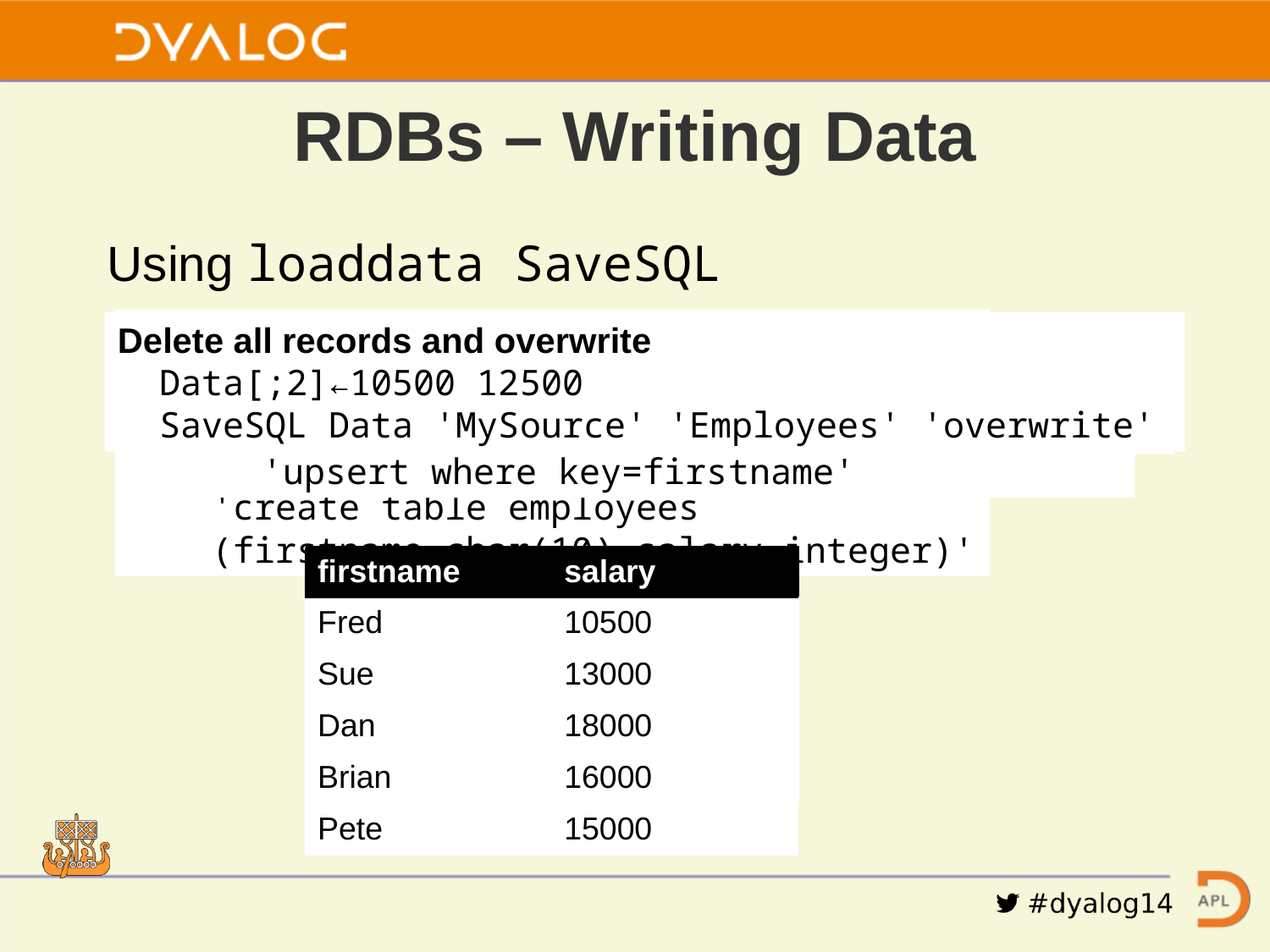

# RDBs – Writing Data
Using loaddata SaveSQL

Create a new table
  Data←2 2⍴'Fred' 10000 'Sue' 12000
  SaveSQL Data 'MySource' 'Employees'
    'create table employees
    (firstname char(10),salary integer)'
Delete all records and overwrite
  Data[;2]←10500 12500
  SaveSQL Data 'MySource' 'Employees' 'overwrite'
Insert new records
  Data←2 2⍴'Dan' 18000 'Brian' 16000
  SaveSQL Data 'MySource' 'Employees' 'insert'
Update/Insert based on 1st column
  Data←2 2⍴'Sue' 13000 'Pete' 15000
  SaveSQL Data 'MySource' 'Employees'
    'upsert where key=firstname'
| firstname | salary |
| --- | --- |
| Fred | 10000 |
| Sue | 12000 |
| firstname | salary |
| --- | --- |
| Fred | 10500 |
| Sue | 12500 |
| Dan | 18000 |
| Brian | 16000 |
| firstname | salary |
| --- | --- |
| Fred | 10500 |
| Sue | 13000 |
| Dan | 18000 |
| Brian | 16000 |
| Pete | 15000 |
| firstname | salary |
| --- | --- |
| Fred | 10500 |
| Sue | 12500 |